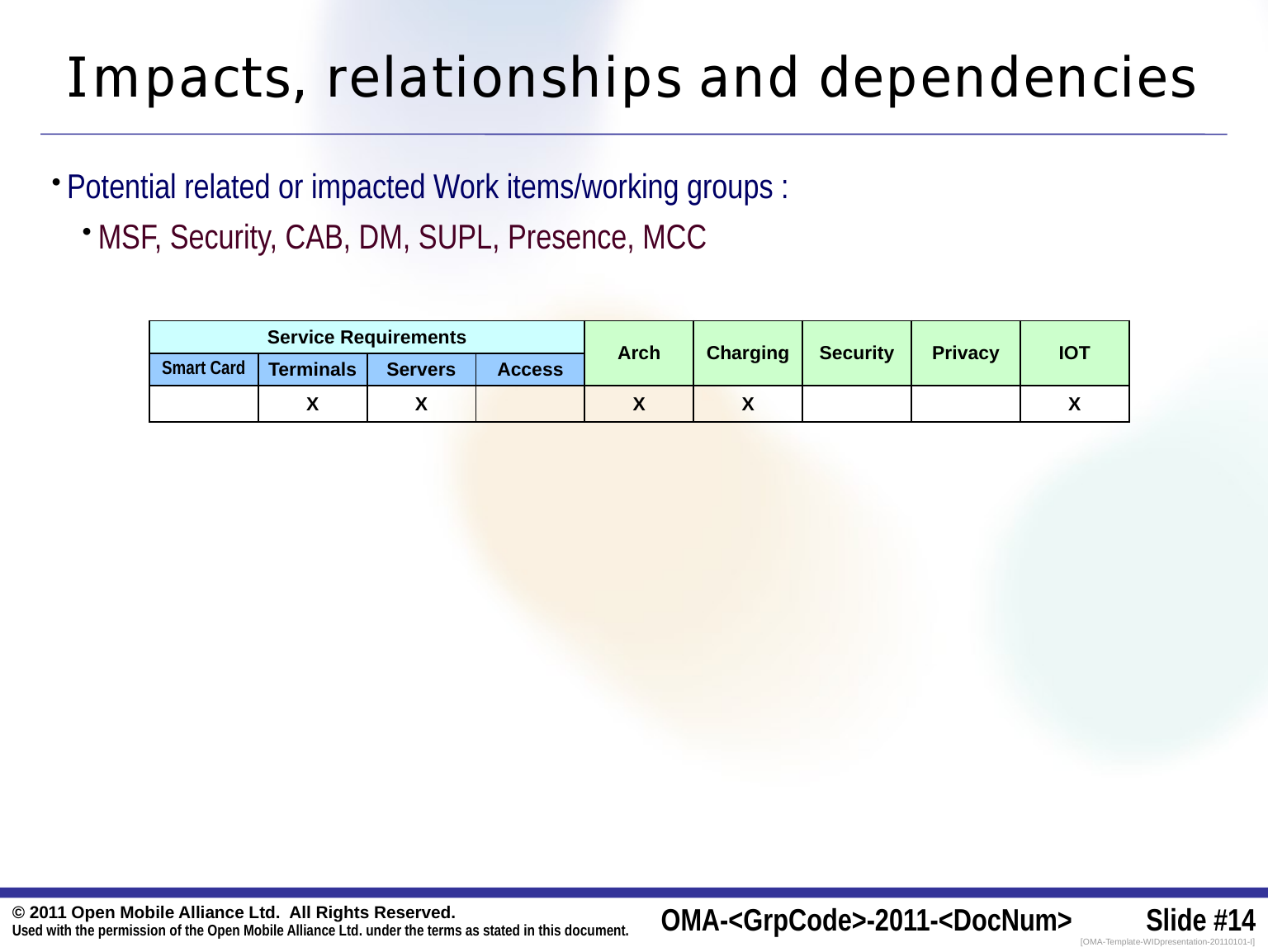

# Impacts, relationships and dependencies
Potential related or impacted Work items/working groups :
MSF, Security, CAB, DM, SUPL, Presence, MCC

| Service Requirements |  |  |  | Arch | Charging | Security | Privacy | IOT |
| --- | --- | --- | --- | --- | --- | --- | --- | --- |
| Smart Card | Terminals | Servers | Access |  |  |  |  |  |
|  | X | X |  | X | X |  |  | X |